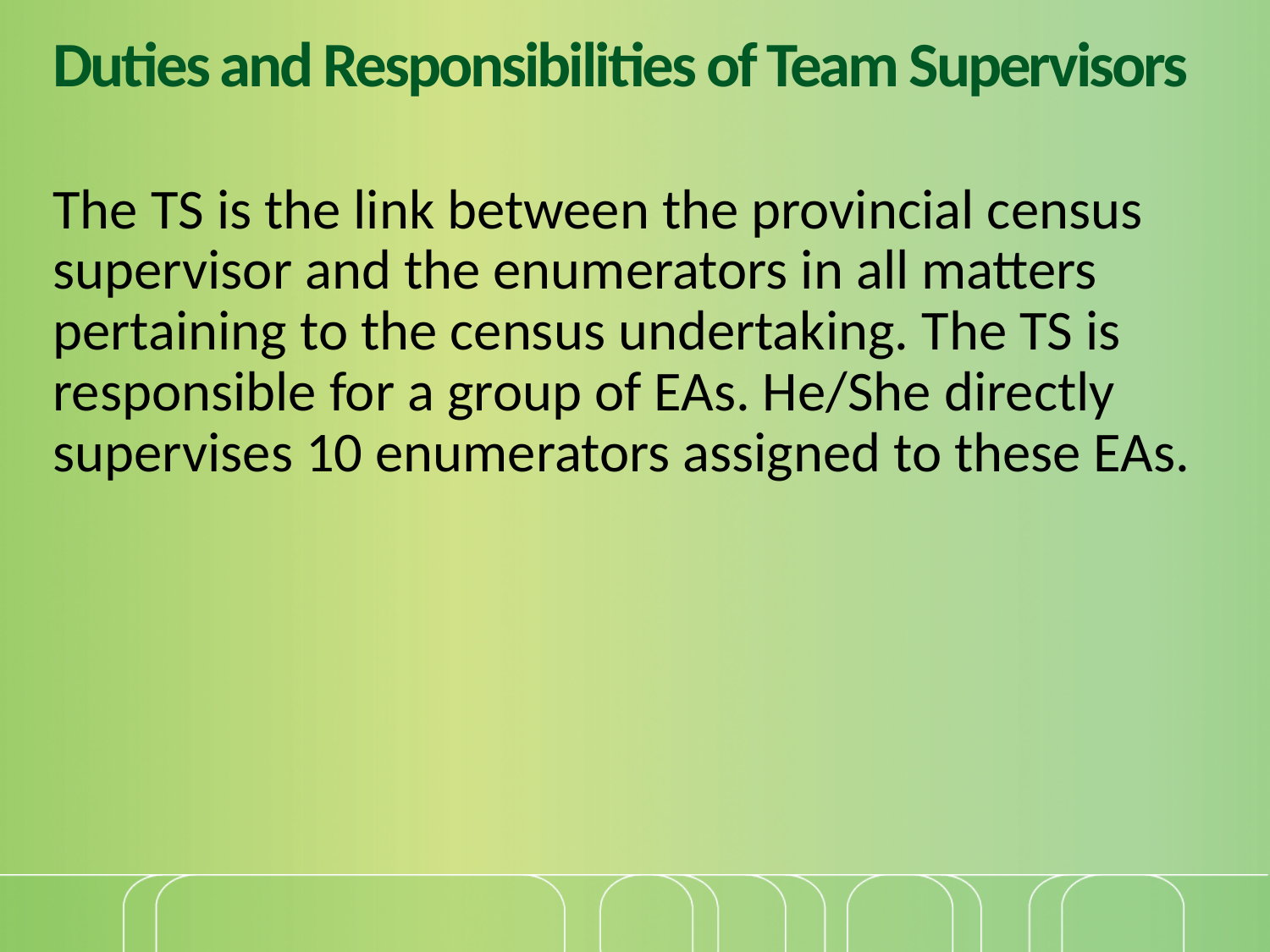

# Duties and Responsibilities of Team Supervisors
The TS is the link between the provincial census supervisor and the enumerators in all matters pertaining to the census undertaking. The TS is responsible for a group of EAs. He/She directly supervises 10 enumerators assigned to these EAs.